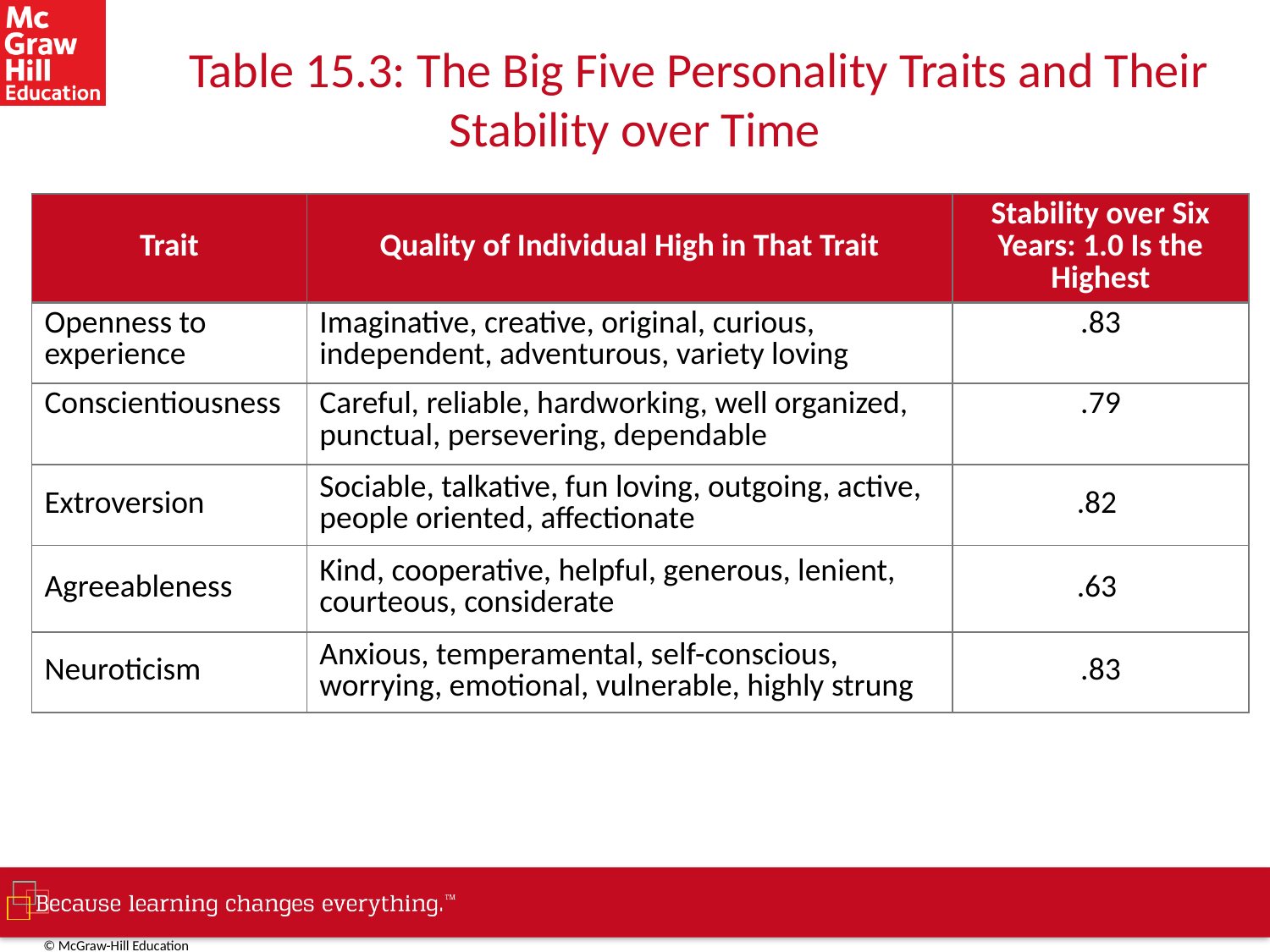

# Table 15.3: The Big Five Personality Traits and Their Stability over Time
| Trait | Quality of Individual High in That Trait | Stability over Six Years: 1.0 Is the Highest |
| --- | --- | --- |
| Openness to experience | Imaginative, creative, original, curious, independent, adventurous, variety loving | .83 |
| Conscientiousness | Careful, reliable, hardworking, well organized, punctual, persevering, dependable | .79 |
| Extroversion | Sociable, talkative, fun loving, outgoing, active, people oriented, affectionate | .82 |
| Agreeableness | Kind, cooperative, helpful, generous, lenient, courteous, considerate | .63 |
| Neuroticism | Anxious, temperamental, self-conscious, worrying, emotional, vulnerable, highly strung | .83 |